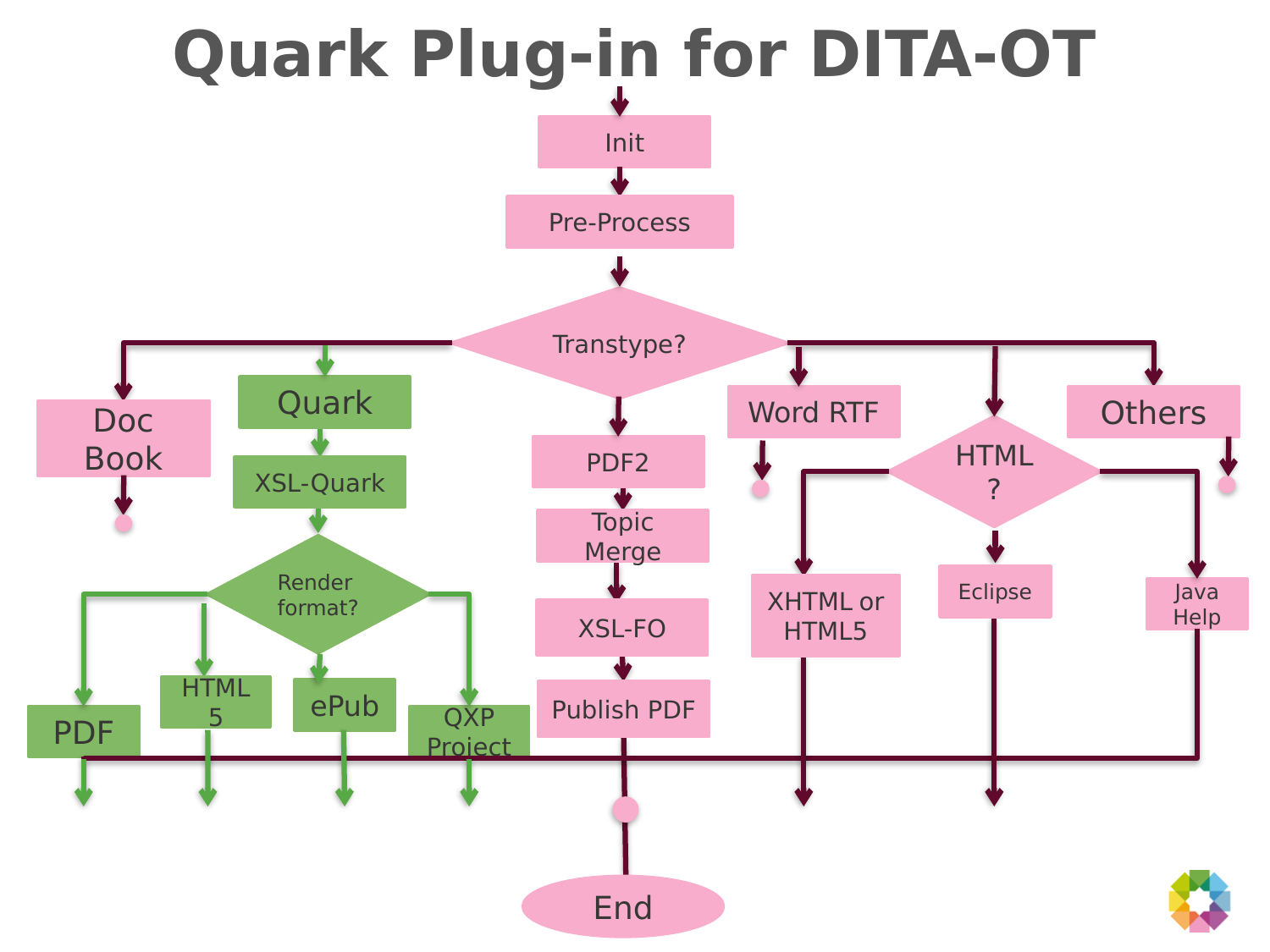

# Quark Plug-in for DITA-OT
Init
Pre-Process
Transtype?
Quark
Word RTF
Others
Doc Book
HTML ?
PDF2
XSL-Quark

Topic Merge

Render  format?
Eclipse
XHTML or
HTML5
Java Help
XSL-FO
HTML 5
ePub
Publish PDF
PDF
QXP Project

End